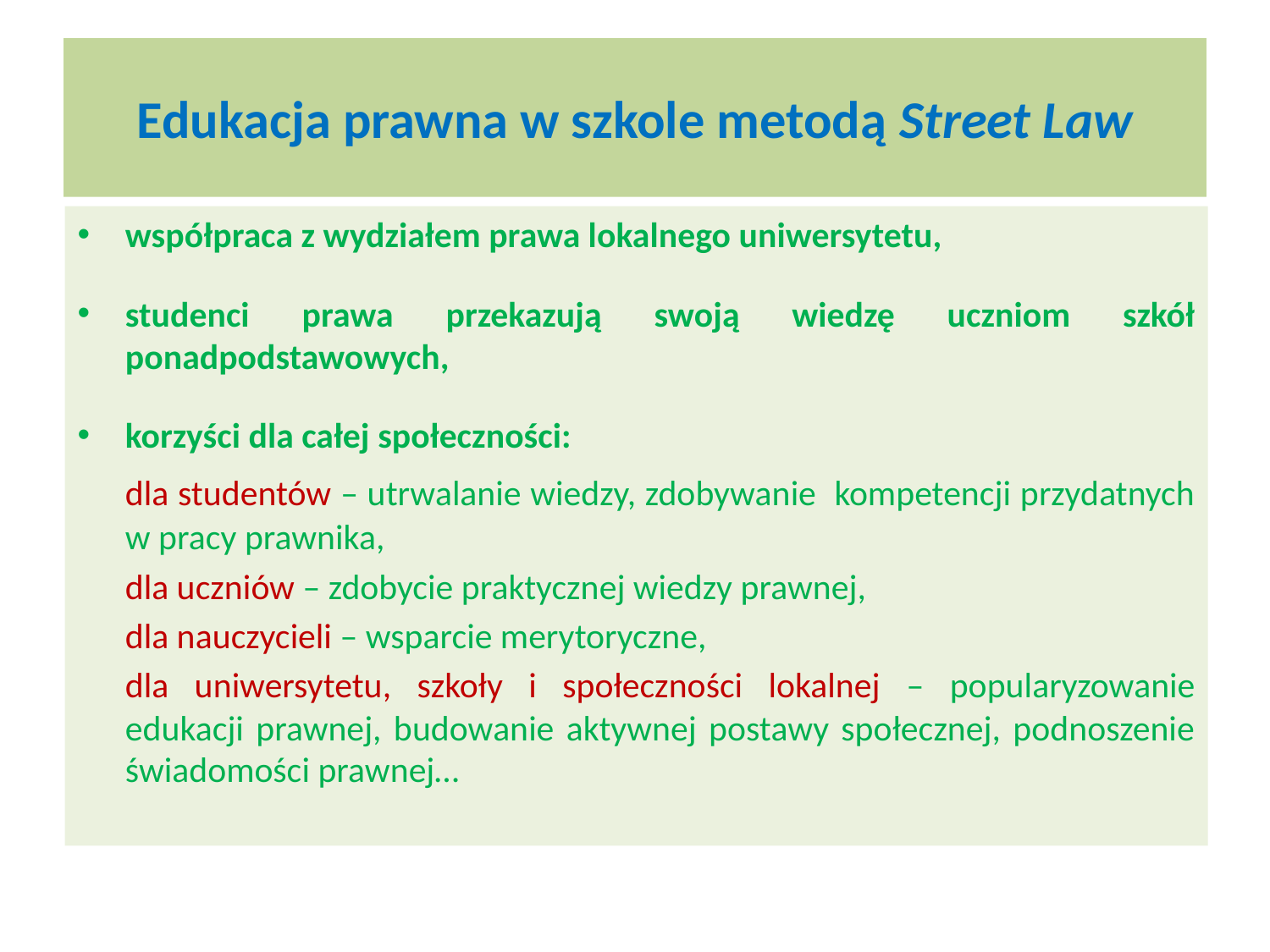

# Edukacja prawna w szkole metodą Street Law
współpraca z wydziałem prawa lokalnego uniwersytetu,

studenci prawa przekazują swoją wiedzę uczniom szkół ponadpodstawowych,

korzyści dla całej społeczności:
	dla studentów – utrwalanie wiedzy, zdobywanie  kompetencji przydatnych w pracy prawnika,
	dla uczniów – zdobycie praktycznej wiedzy prawnej,
	dla nauczycieli – wsparcie merytoryczne,
	dla uniwersytetu, szkoły i społeczności lokalnej – popularyzowanie edukacji prawnej, budowanie aktywnej postawy społecznej, podnoszenie świadomości prawnej…